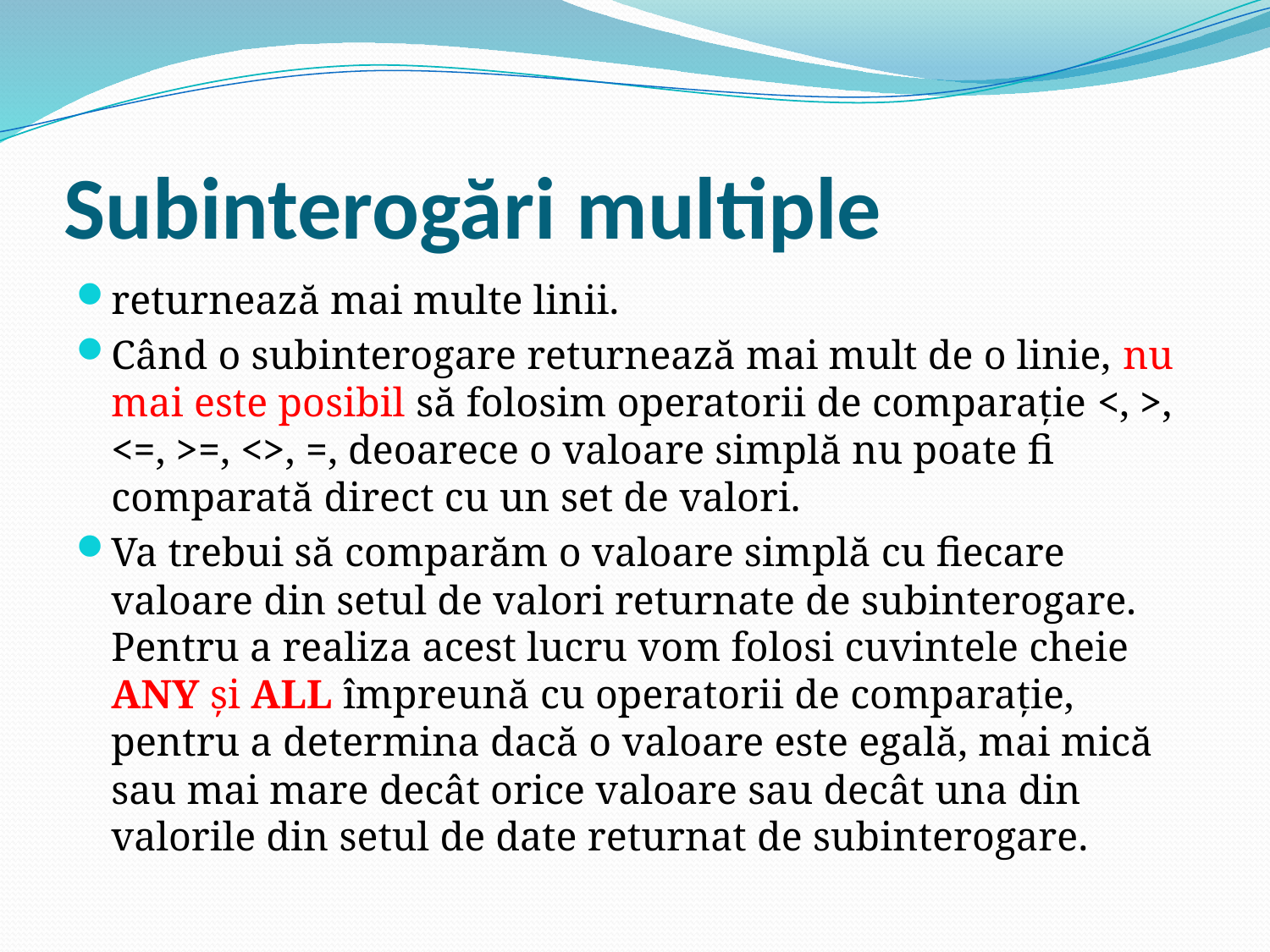

# Subinterogări multiple
returnează mai multe linii.
Când o subinterogare returnează mai mult de o linie, nu mai este posibil să folosim operatorii de comparaţie <, >, <=, >=, <>, =, deoarece o valoare simplă nu poate fi comparată direct cu un set de valori.
Va trebui să comparăm o valoare simplă cu fiecare valoare din setul de valori returnate de subinterogare. Pentru a realiza acest lucru vom folosi cuvintele cheie ANY şi ALL împreună cu operatorii de comparaţie, pentru a determina dacă o valoare este egală, mai mică sau mai mare decât orice valoare sau decât una din valorile din setul de date returnat de subinterogare.